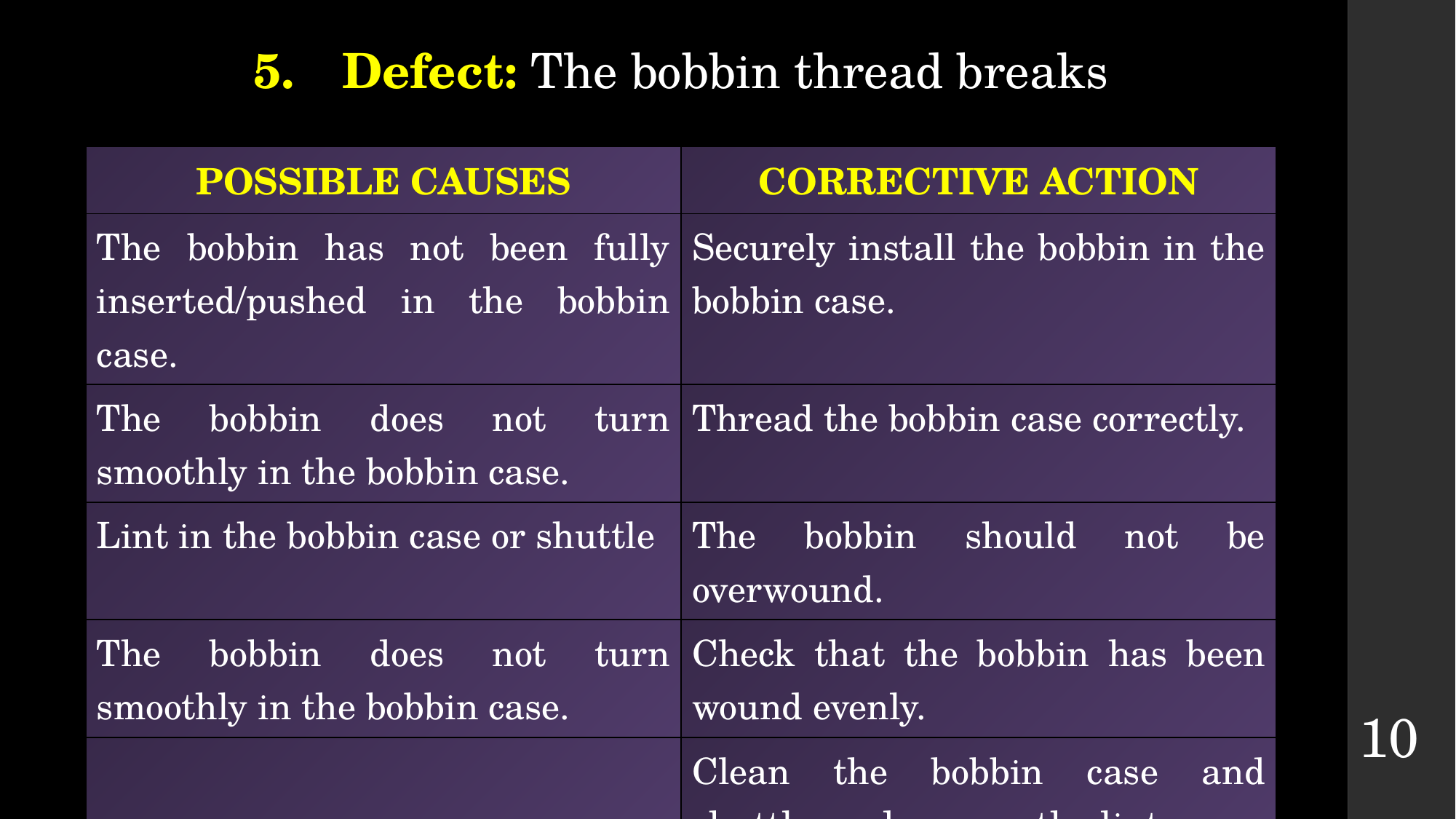

# Defect: The bobbin thread breaks
| POSSIBLE CAUSES | CORRECTIVE ACTION |
| --- | --- |
| The bobbin has not been fully inserted/pushed in the bobbin case. | Securely install the bobbin in the bobbin case. |
| The bobbin does not turn smoothly in the bobbin case. | Thread the bobbin case correctly. |
| Lint in the bobbin case or shuttle | The bobbin should not be overwound. |
| The bobbin does not turn smoothly in the bobbin case. | Check that the bobbin has been wound evenly. |
|  | Clean the bobbin case and shuttle, and remove the lint. |
10